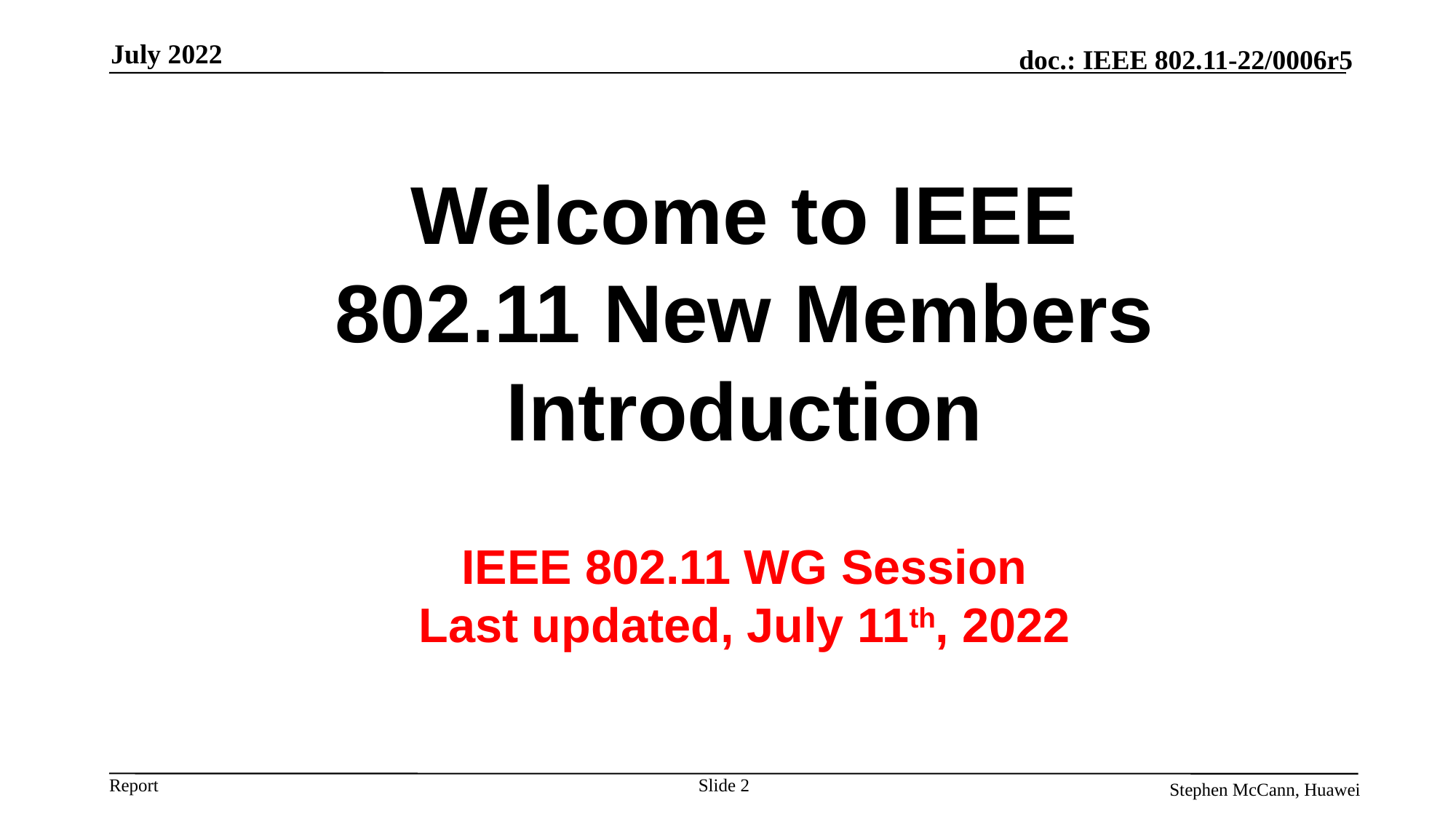

July 2022
Welcome to IEEE 802.11 New Members Introduction
IEEE 802.11 WG Session
Last updated, July 11th, 2022

                                        Stephen McCann, Huawei
Slide 2